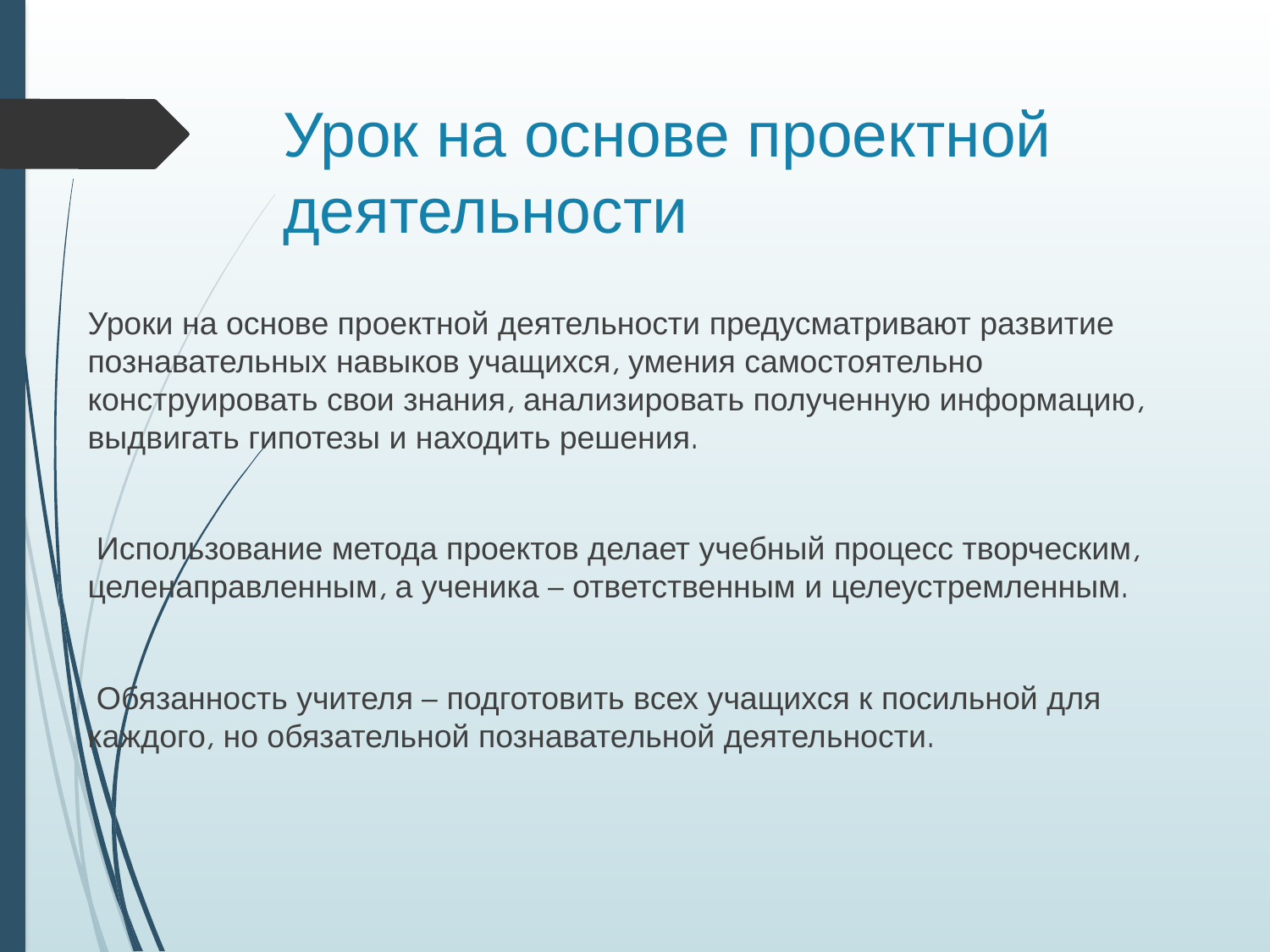

# Урок на основе проектной деятельности ​
Уроки на основе проектной деятельности предусматривают развитие познавательных навыков учащихся, умения самостоятельно конструировать свои знания, анализировать полученную информацию, выдвигать гипотезы и находить решения.​
​
 Использование метода проектов делает учебный процесс творческим, целенаправленным, а ученика – ответственным и целеустремленным.​

 Обязанность учителя – подготовить всех учащихся к посильной для каждого, но обязательной познавательной деятельности.​